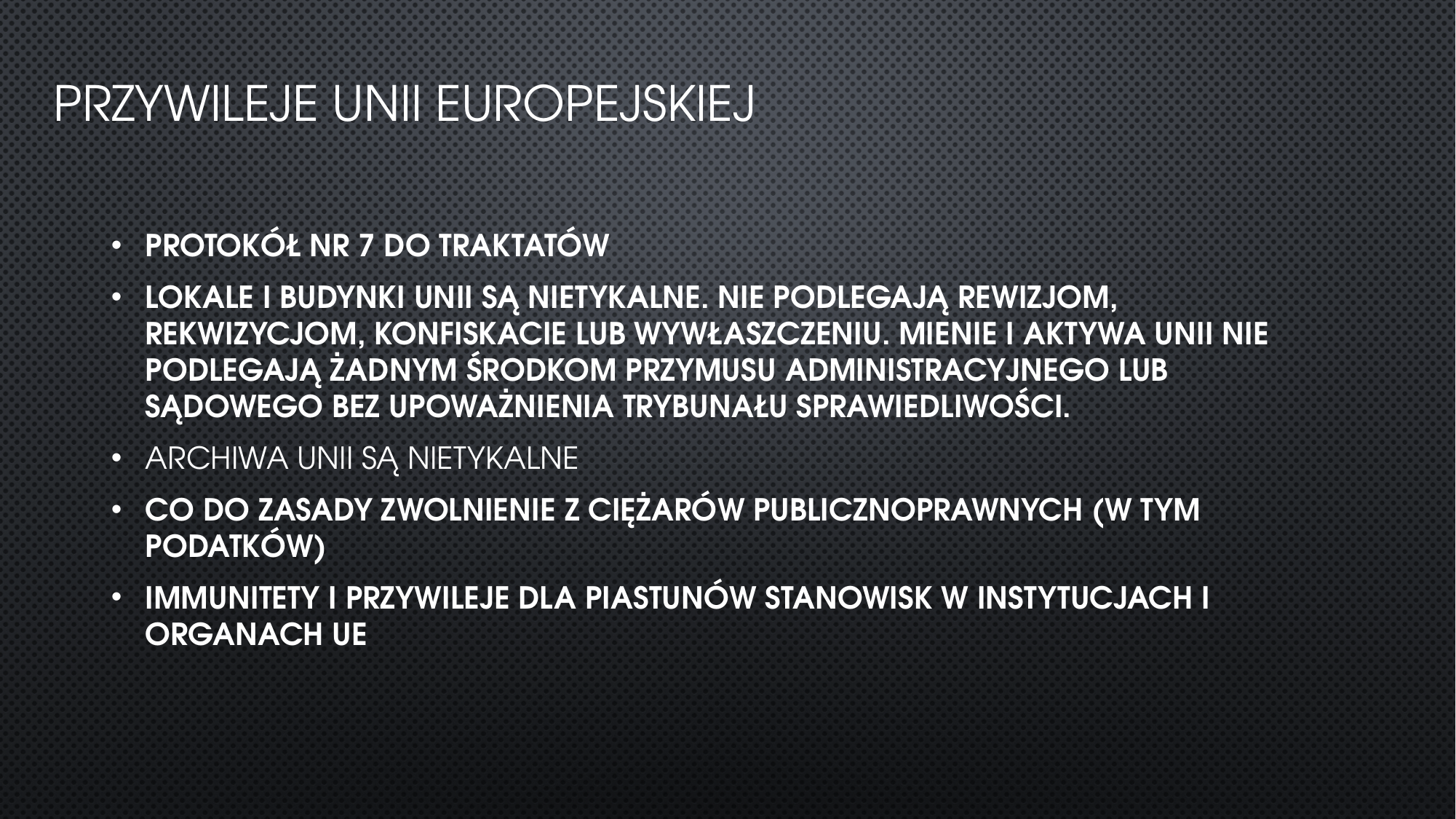

# Przywileje unii Europejskiej
Protokół nr 7 do Traktatów
Lokale i budynki Unii są nietykalne. Nie podlegają rewizjom, rekwizycjom, konfiskacie lub wywłaszczeniu. Mienie i aktywa Unii nie podlegają żadnym środkom przymusu administracyjnego lub sądowego bez upoważnienia Trybunału Sprawiedliwości.
Archiwa Unii są nietykalne
Co do zasady zwolnienie z Ciężarów publicznoprawnych (w tym Podatków)
Immunitety i przywileje dla piastunów Stanowisk w instytucjach i organach UE